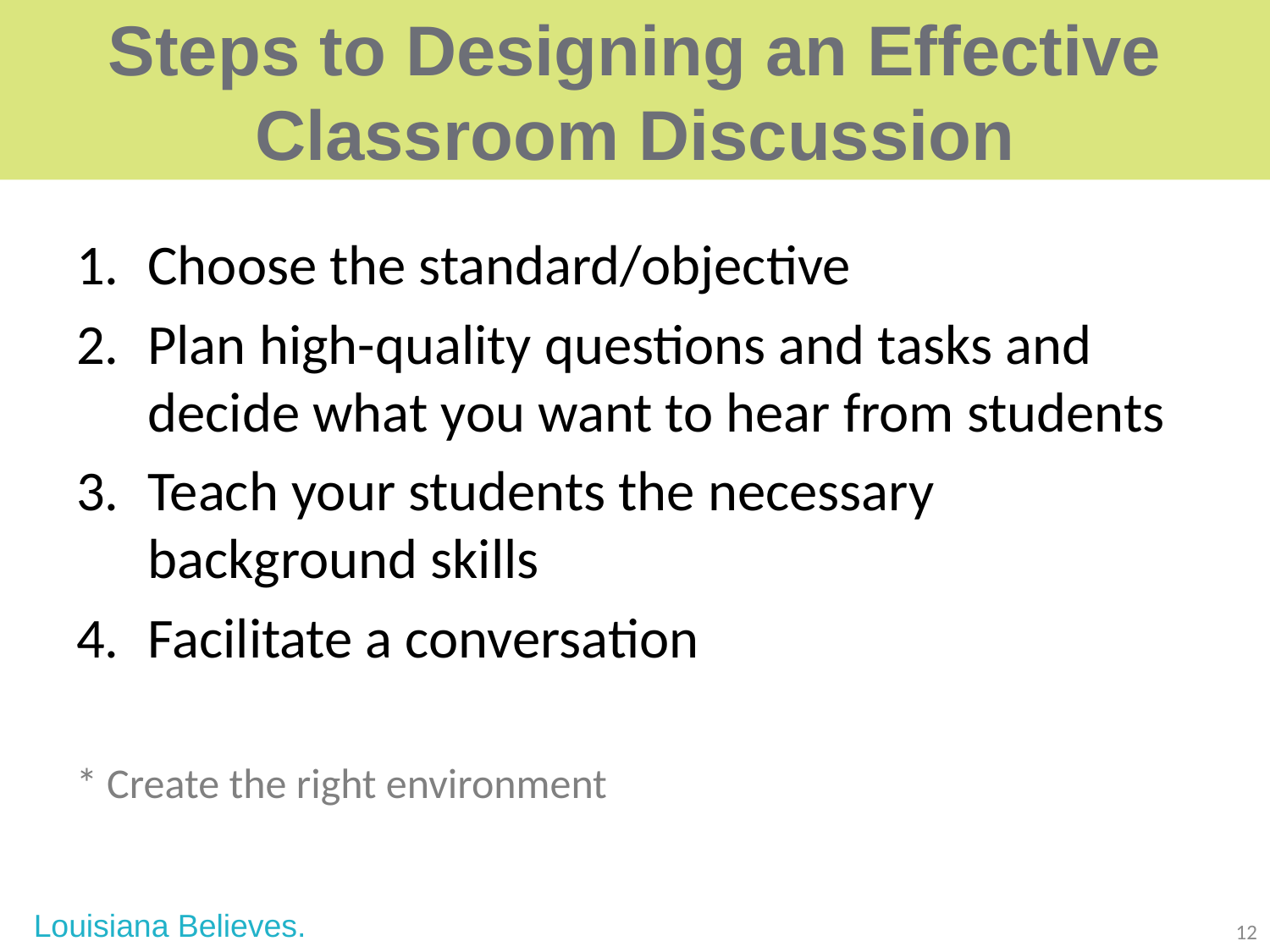

# Steps to Designing an Effective Classroom Discussion
Choose the standard/objective
Plan high-quality questions and tasks and decide what you want to hear from students
Teach your students the necessary background skills
Facilitate a conversation

* Create the right environment

Louisiana Believes.
12